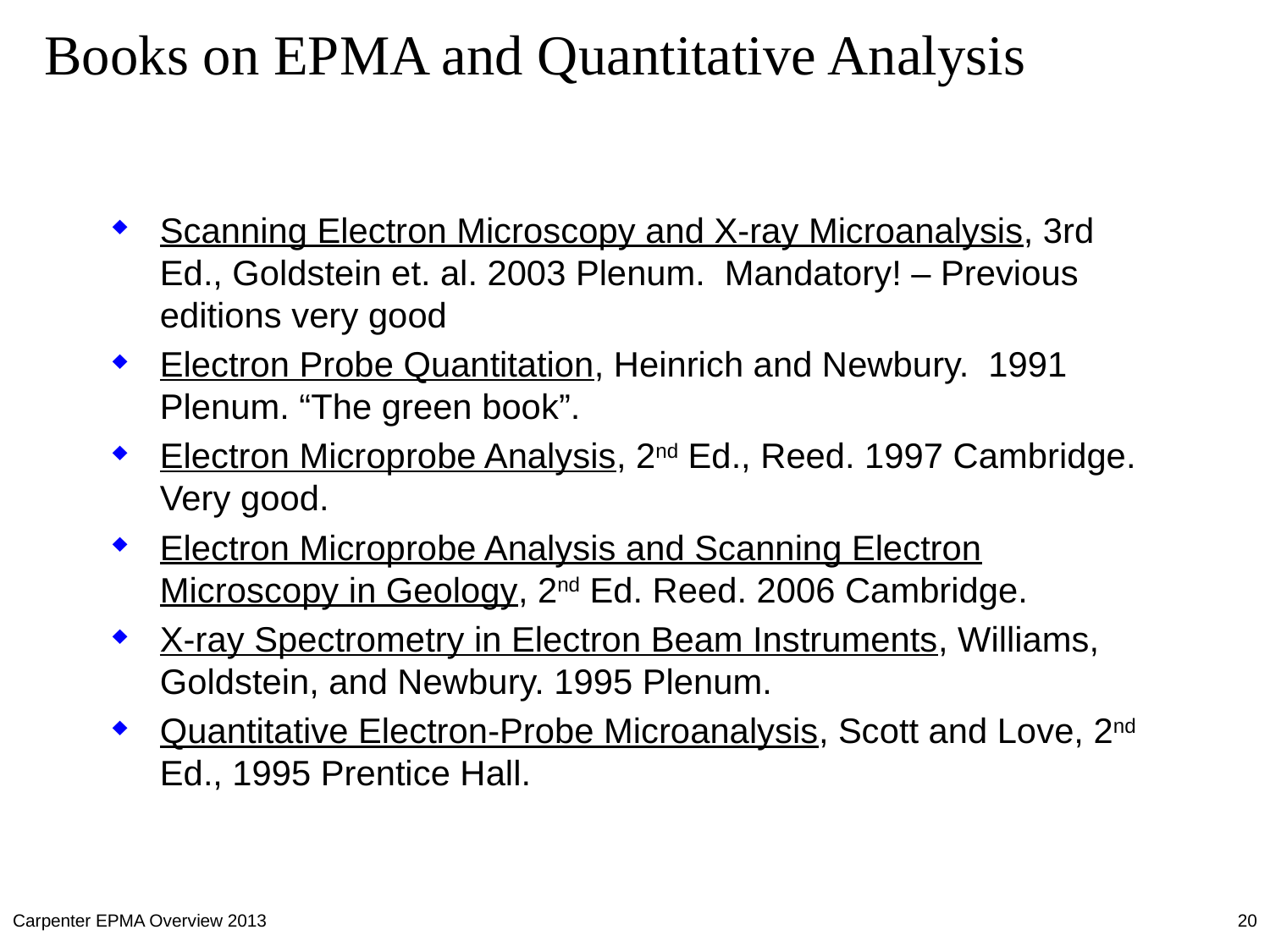

# Books on EPMA and Quantitative Analysis
Scanning Electron Microscopy and X-ray Microanalysis, 3rd Ed., Goldstein et. al. 2003 Plenum.  Mandatory! – Previous editions very good
Electron Probe Quantitation, Heinrich and Newbury.  1991 Plenum. “The green book”.
Electron Microprobe Analysis, 2nd Ed., Reed. 1997 Cambridge. Very good.
Electron Microprobe Analysis and Scanning Electron Microscopy in Geology, 2nd Ed. Reed. 2006 Cambridge.
X-ray Spectrometry in Electron Beam Instruments, Williams, Goldstein, and Newbury. 1995 Plenum.
Quantitative Electron-Probe Microanalysis, Scott and Love, 2nd Ed., 1995 Prentice Hall.
Carpenter EPMA Overview 2013
20